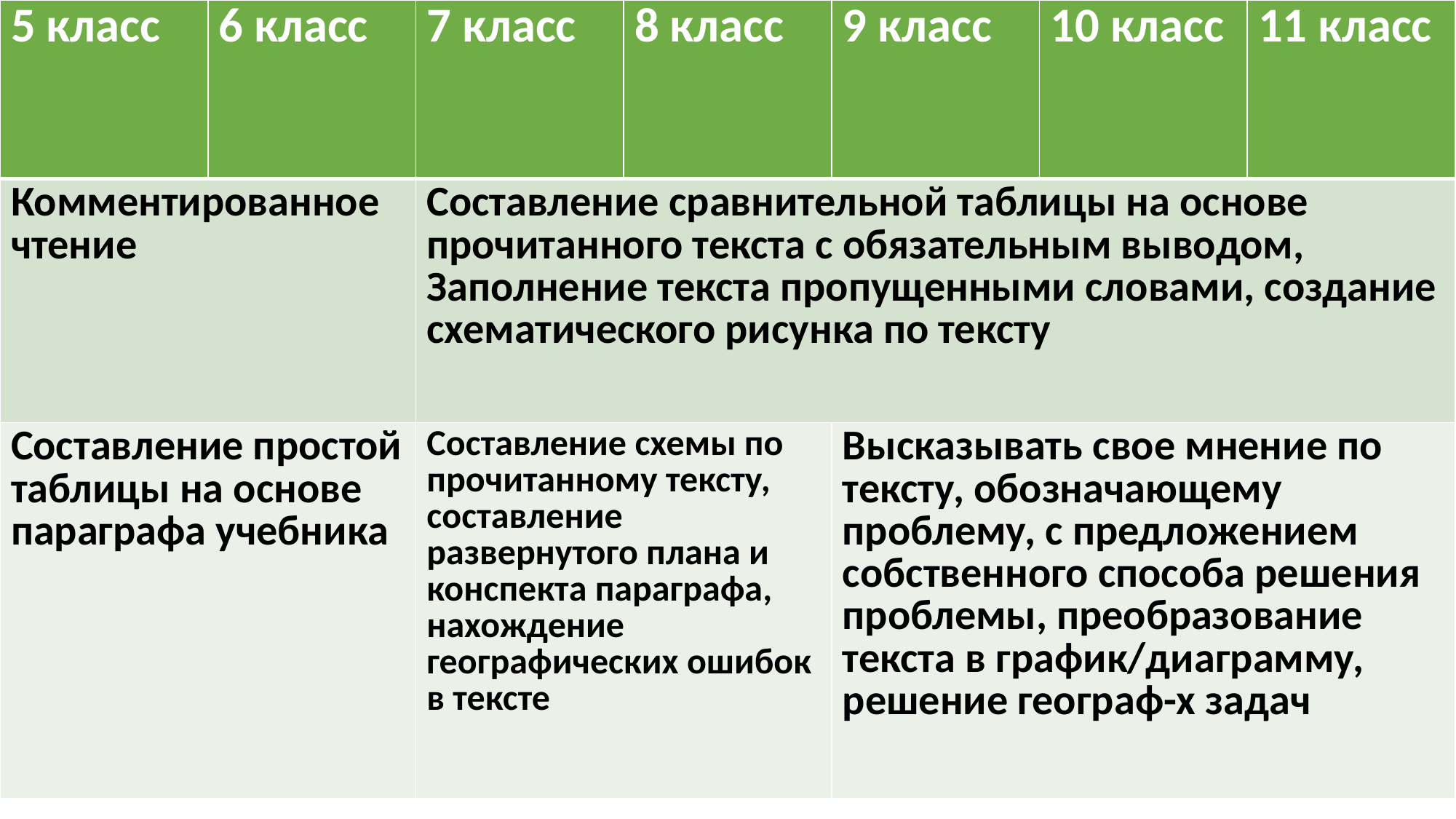

| 5 класс | 6 класс | 7 класс | 8 класс | 9 класс | 10 класс | 11 класс |
| --- | --- | --- | --- | --- | --- | --- |
| Комментированное чтение |  | Составление сравнительной таблицы на основе прочитанного текста с обязательным выводом, Заполнение текста пропущенными словами, создание схематического рисунка по тексту |  |  |  |  |
| Составление простой таблицы на основе параграфа учебника |  | Составление схемы по прочитанному тексту, составление развернутого плана и конспекта параграфа, нахождение географических ошибок в тексте |  | Высказывать свое мнение по тексту, обозначающему проблему, с предложением собственного способа решения проблемы, преобразование текста в график/диаграмму, решение географ-х задач |  |  |